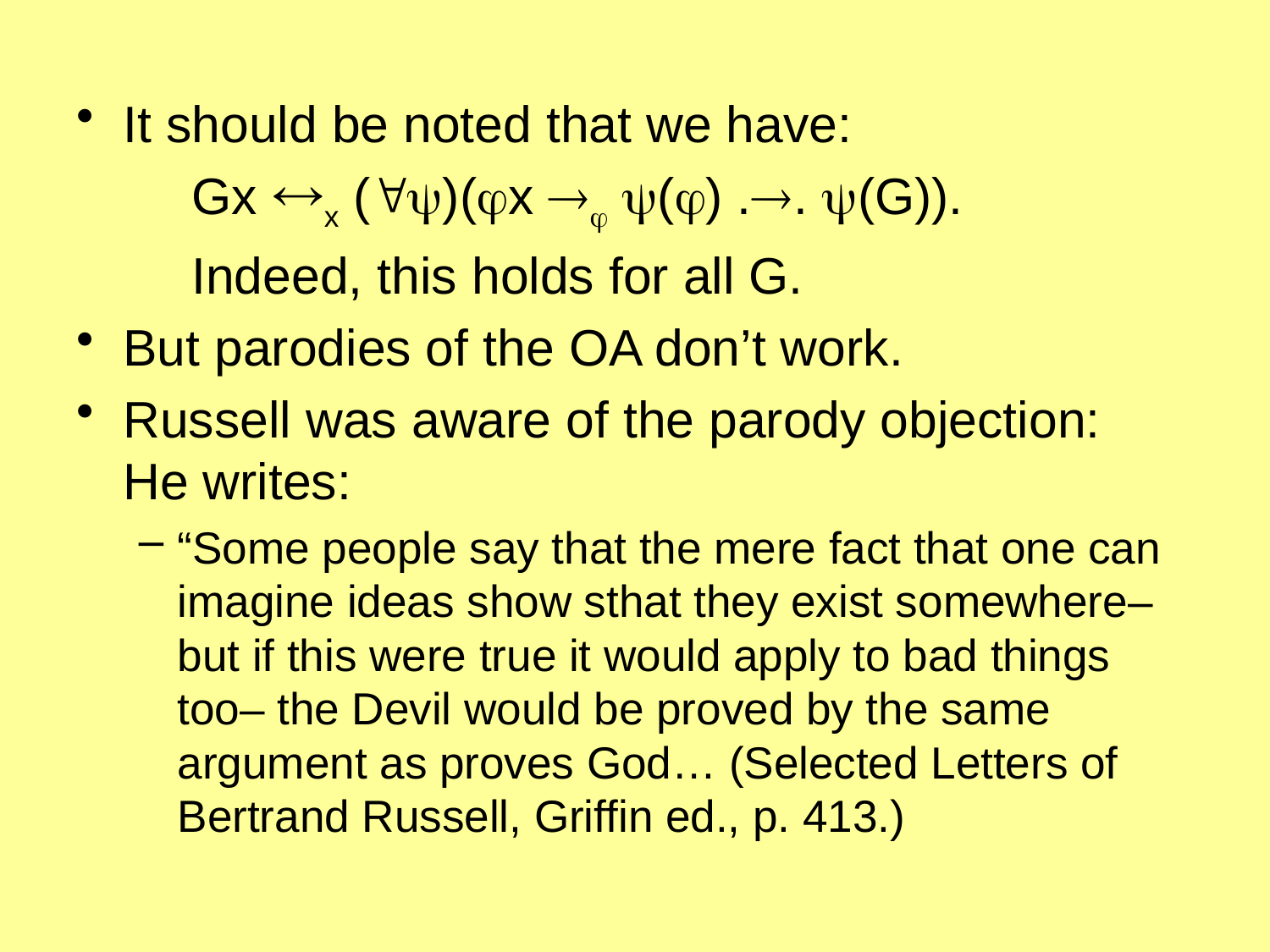

It should be noted that we have:
	Gx ↔x (∀ψ)(ϕx →ϕ ψ(ϕ) .→. ψ(G)).
	Indeed, this holds for all G.
But parodies of the OA don’t work.
Russell was aware of the parody objection:  He writes:
“Some people say that the mere fact that one can imagine ideas show sthat they exist somewhere– but if this were true it would apply to bad things too– the Devil would be proved by the same argument as proves God… (Selected Letters of Bertrand Russell, Griffin ed., p. 413.)